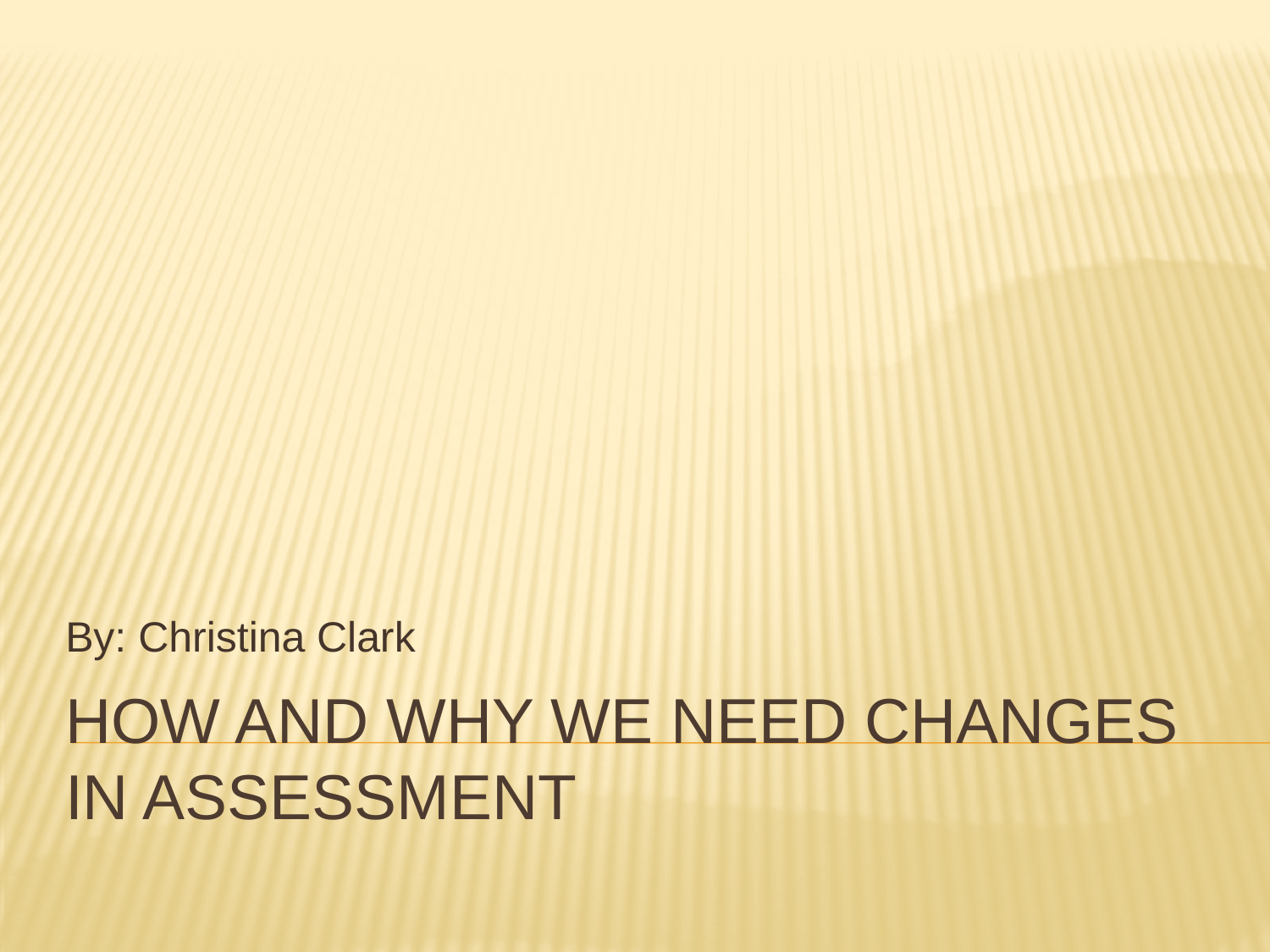

By: Christina Clark
# How and why we need changes in assessment